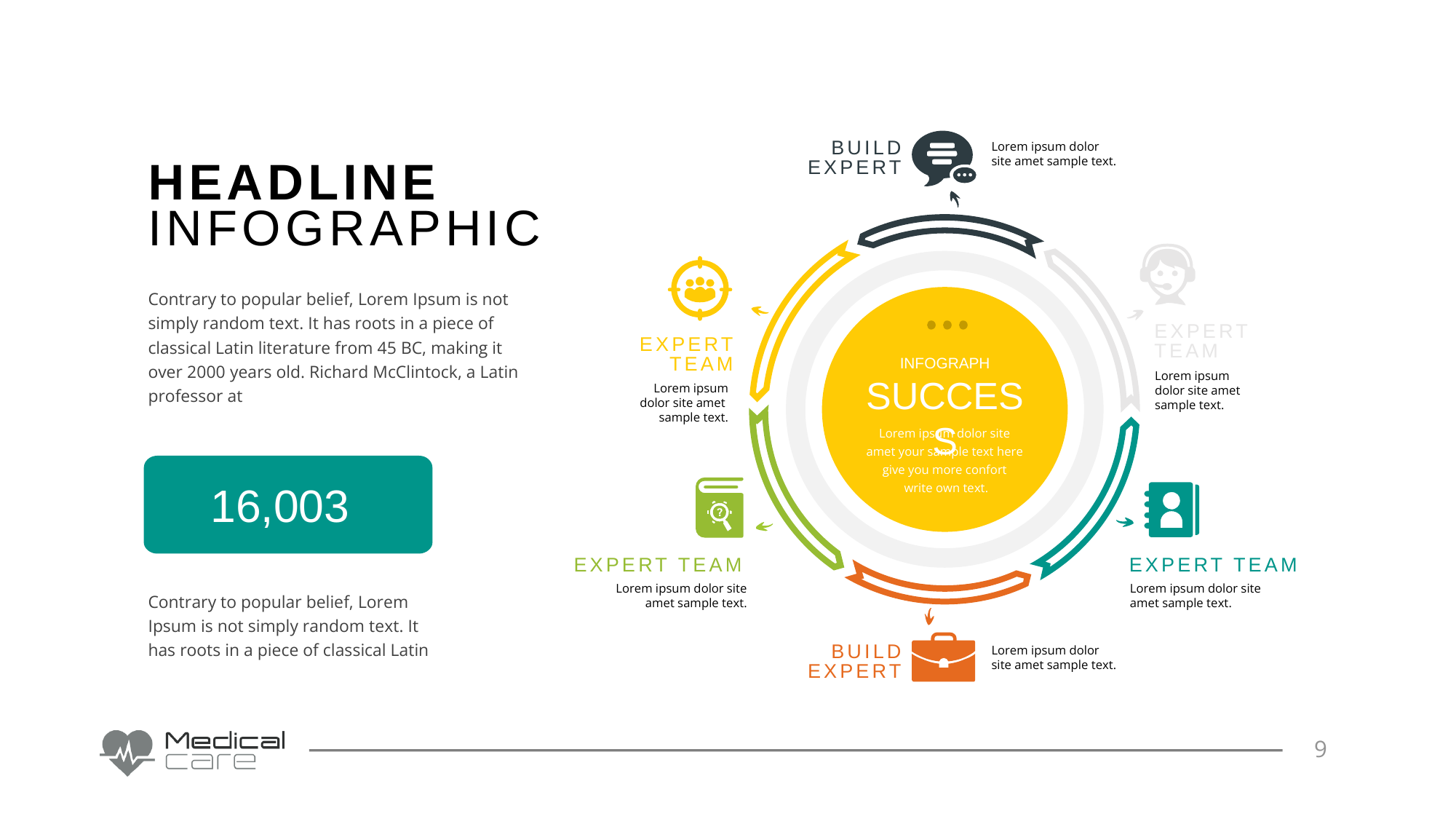

BUILD
EXPERT
Lorem ipsum dolor
site amet sample text.
HEADLINE
INFOGRAPHIC

Contrary to popular belief, Lorem Ipsum is not simply random text. It has roots in a piece of classical Latin literature from 45 BC, making it over 2000 years old. Richard McClintock, a Latin professor at

EXPERT
TEAM
Lorem ipsum dolor site amet
sample text.

EXPERT
TEAM
INFOGRAPH
SUCCESS
Lorem ipsum dolor site
amet your sample text here
give you more confort
 write own text.
Lorem ipsum dolor site amet
sample text.

16,003

EXPERT TEAM
Lorem ipsum dolor site amet sample text.
EXPERT TEAM
Lorem ipsum dolor site amet sample text.
Contrary to popular belief, Lorem Ipsum is not simply random text. It has roots in a piece of classical Latin

Lorem ipsum dolor
site amet sample text.
BUILD
EXPERT
9